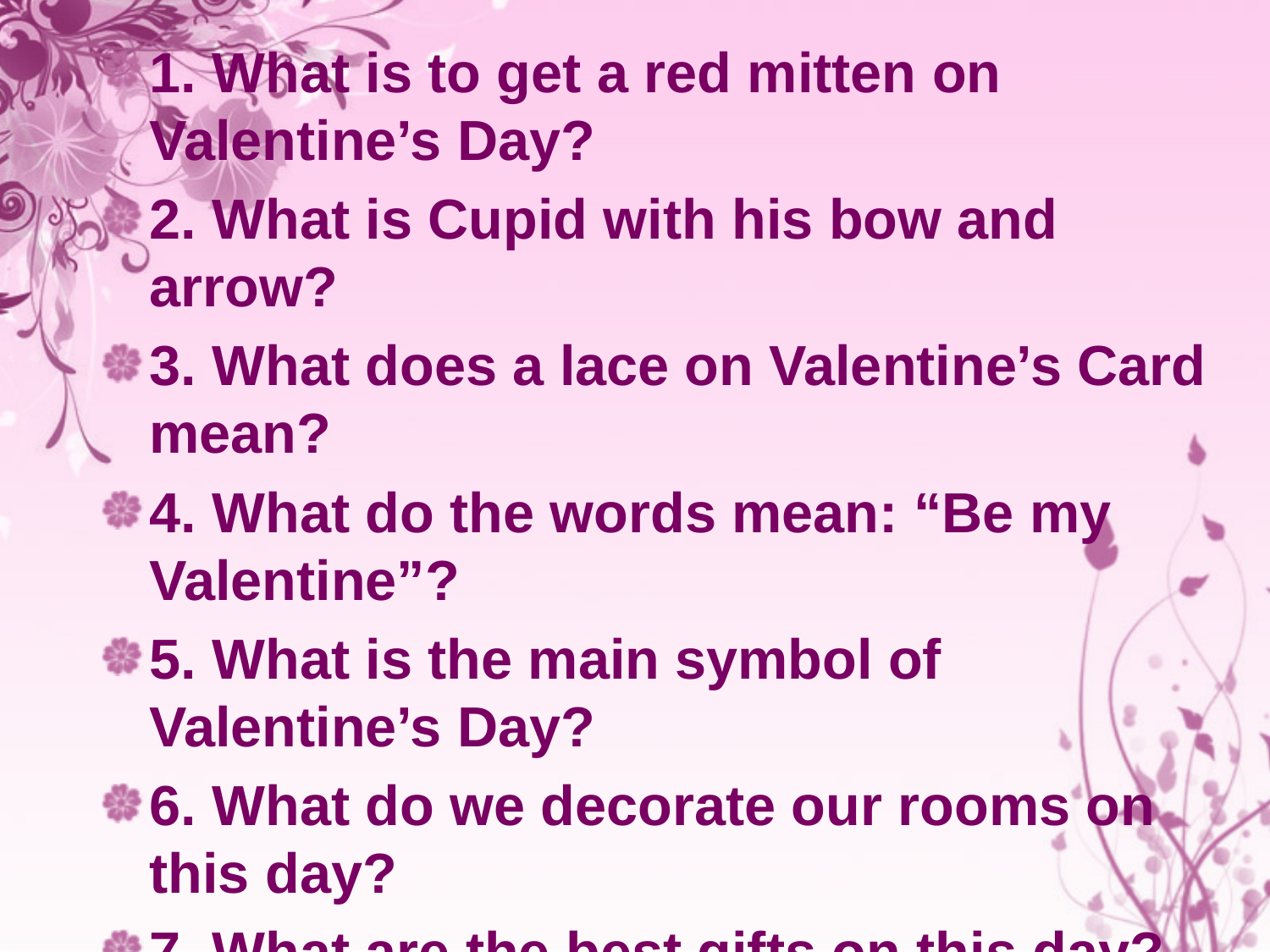

1. What is to get a red mitten on Valentine’s Day?
2. What is Cupid with his bow and arrow?
3. What does a lace on Valentine’s Card mean?
4. What do the words mean: “Be my Valentine”?
5. What is the main symbol of Valentine’s Day?
6. What do we decorate our rooms on this day?
7. What are the best gifts on this day?
#